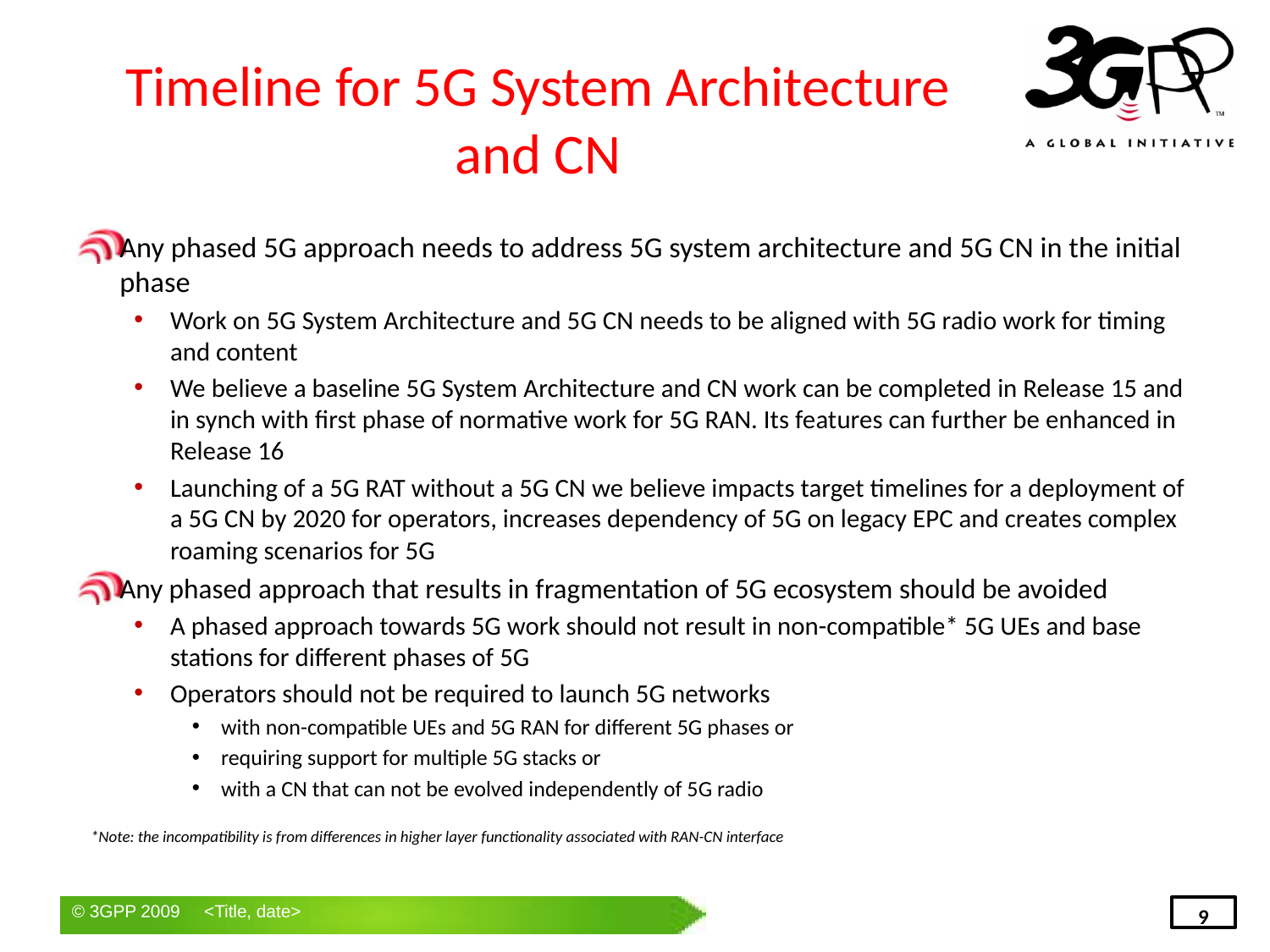

# Timeline for 5G System Architecture and CN
Any phased 5G approach needs to address 5G system architecture and 5G CN in the initial phase
Work on 5G System Architecture and 5G CN needs to be aligned with 5G radio work for timing and content
We believe a baseline 5G System Architecture and CN work can be completed in Release 15 and in synch with first phase of normative work for 5G RAN. Its features can further be enhanced in Release 16
Launching of a 5G RAT without a 5G CN we believe impacts target timelines for a deployment of a 5G CN by 2020 for operators, increases dependency of 5G on legacy EPC and creates complex roaming scenarios for 5G
Any phased approach that results in fragmentation of 5G ecosystem should be avoided
A phased approach towards 5G work should not result in non-compatible* 5G UEs and base stations for different phases of 5G
Operators should not be required to launch 5G networks
with non-compatible UEs and 5G RAN for different 5G phases or
requiring support for multiple 5G stacks or
with a CN that can not be evolved independently of 5G radio

*Note: the incompatibility is from differences in higher layer functionality associated with RAN-CN interface